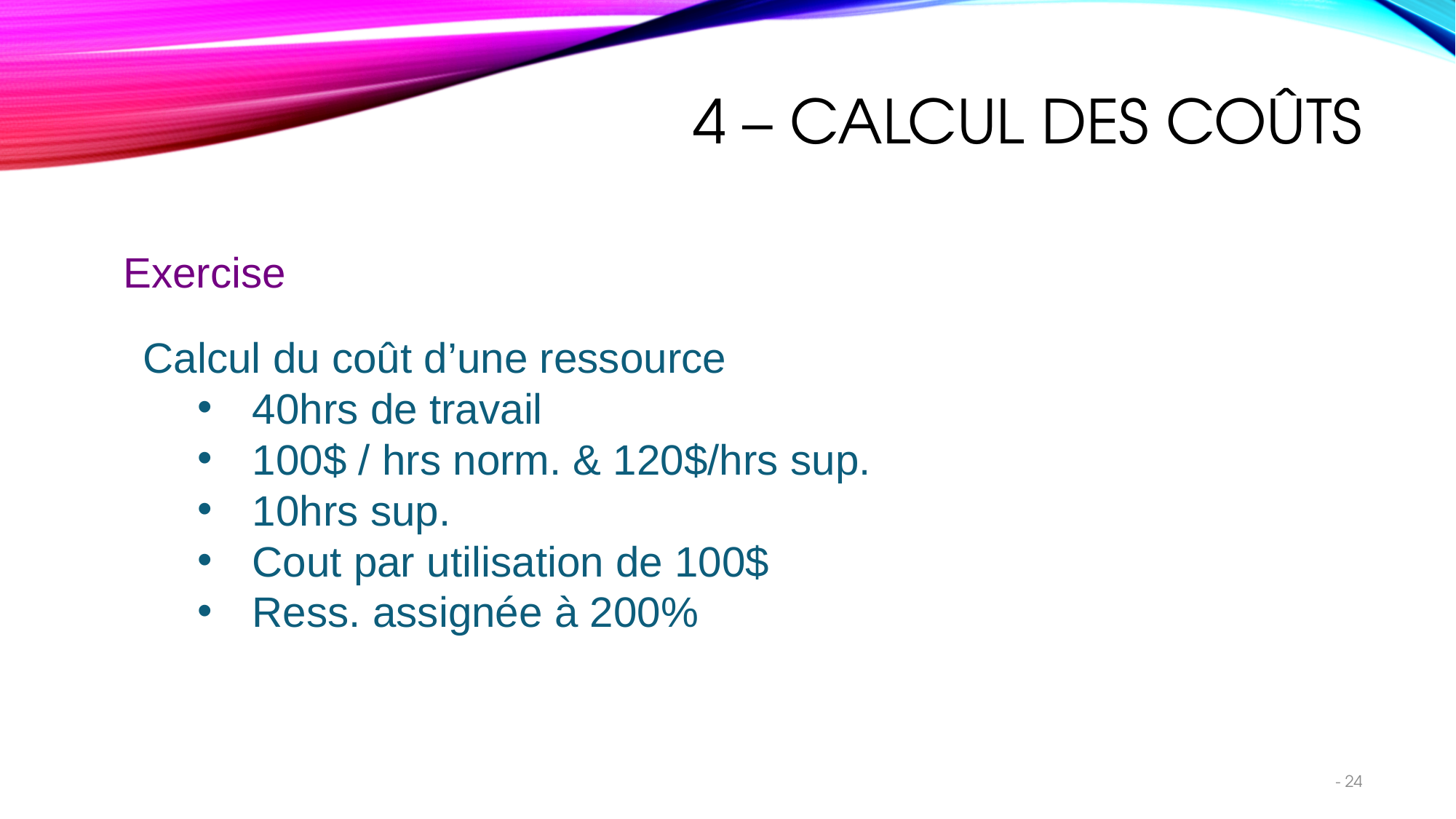

# 4 – Calcul des coûts
Exercise
Calcul du coût d’une ressource
40hrs de travail
100$ / hrs norm. & 120$/hrs sup.
10hrs sup.
Cout par utilisation de 100$
Ress. assignée à 200%
24